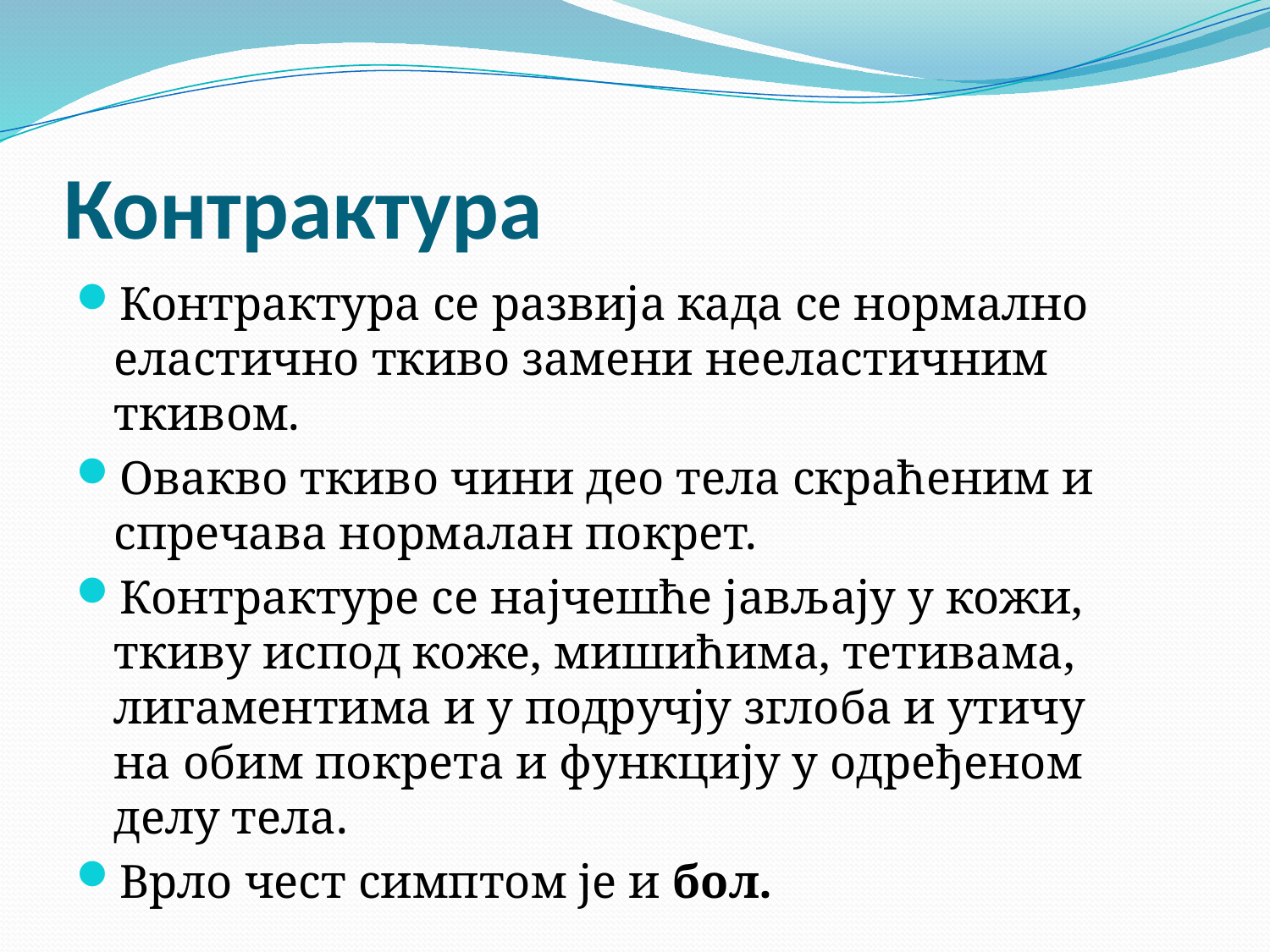

# Контрактура
Контрактура се развија када се нормално еластичнo ткиво замени нееластичним ткивом.
Овакво ткиво чини дeо тела скраћеним и спречава нормалан покрет.
Контрактуре се најчешће јављају у кожи, ткиву испод коже, мишићима, тетивама, лигаментима и у подручју зглоба и утичу на обим покрета и функцију у одређеном делу тела.
Врло чест симптом је и бол.